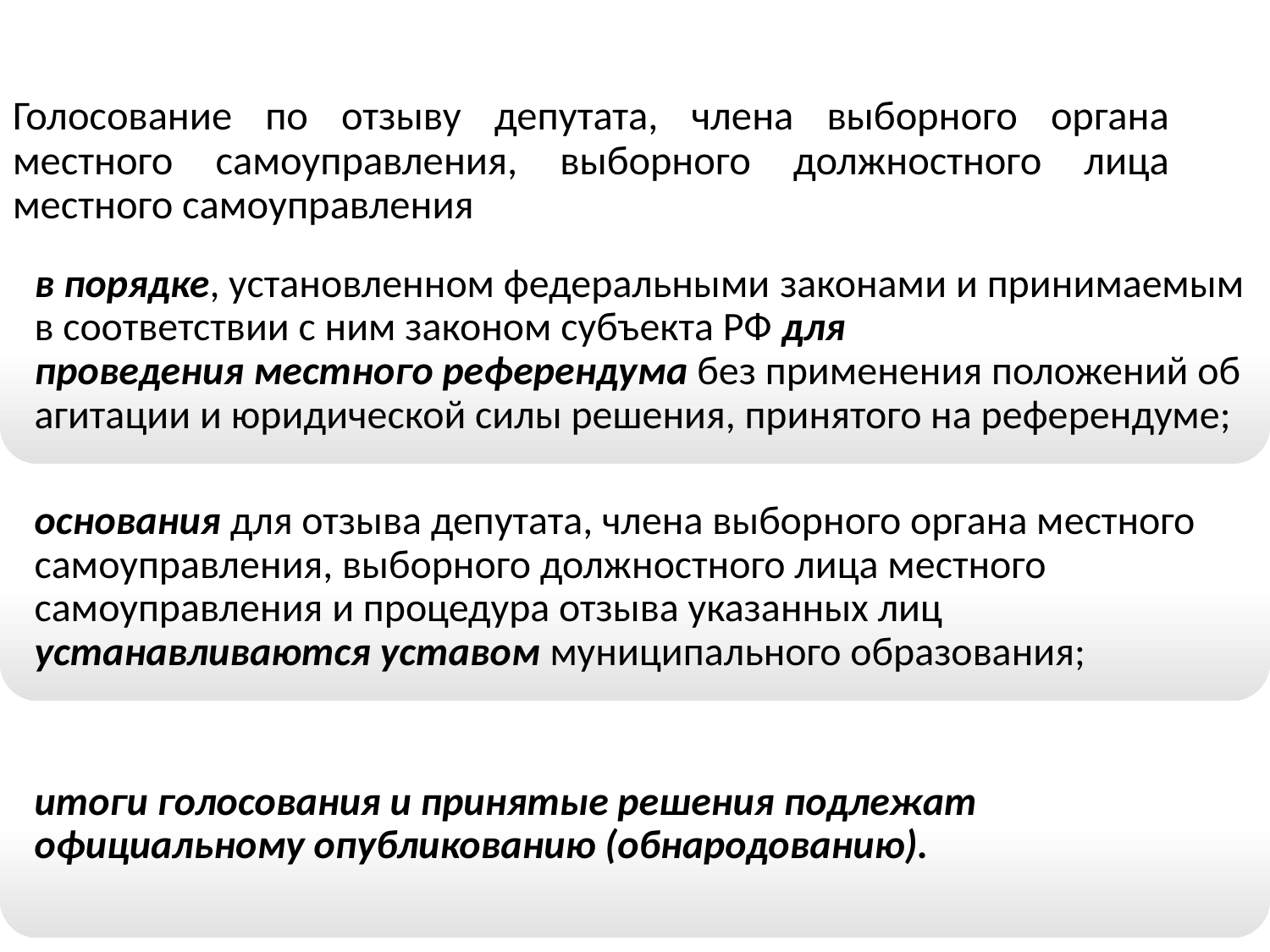

# Голосование по отзыву депутата, члена выборного органа местного самоуправления, выборного должностного лица местного самоуправления
в порядке, установленном федеральными законами и принимаемым в соответствии с ним законом субъекта РФ для проведения местного референдума без применения положений об агитации и юридической силы решения, принятого на референдуме;
основания для отзыва депутата, члена выборного органа местного самоуправления, выборного должностного лица местного самоуправления и процедура отзыва указанных лиц устанавливаются уставом муниципального образования;
итоги голосования и принятые решения подлежат официальному опубликованию (обнародованию).